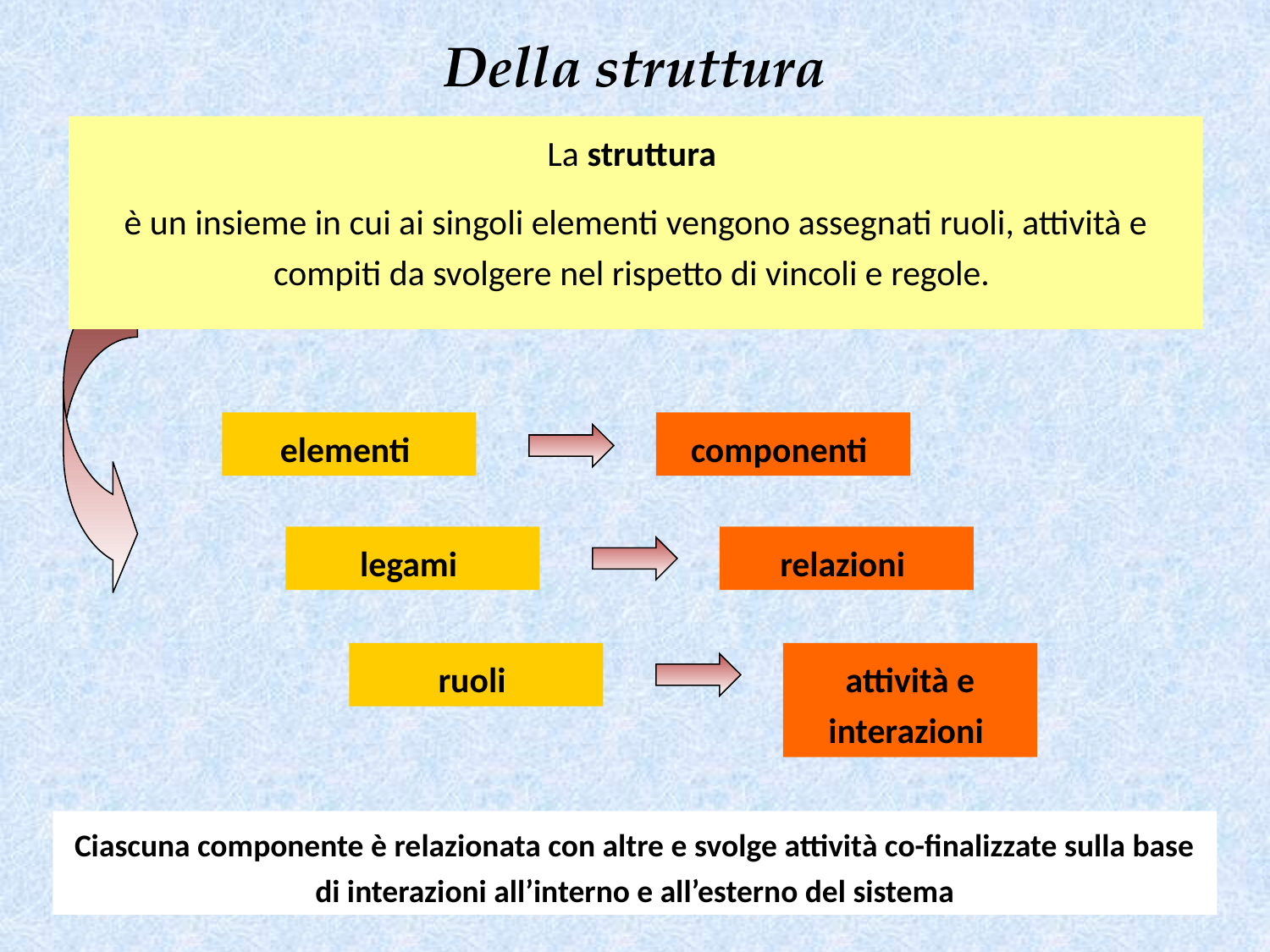

Della struttura
La struttura
è un insieme in cui ai singoli elementi vengono assegnati ruoli, attività e compiti da svolgere nel rispetto di vincoli e regole.

elementi

legami

ruoli

componenti
relazioni
attività e interazioni
Ciascuna componente è relazionata con altre e svolge attività co-finalizzate sulla base di interazioni all’interno e all’esterno del sistema